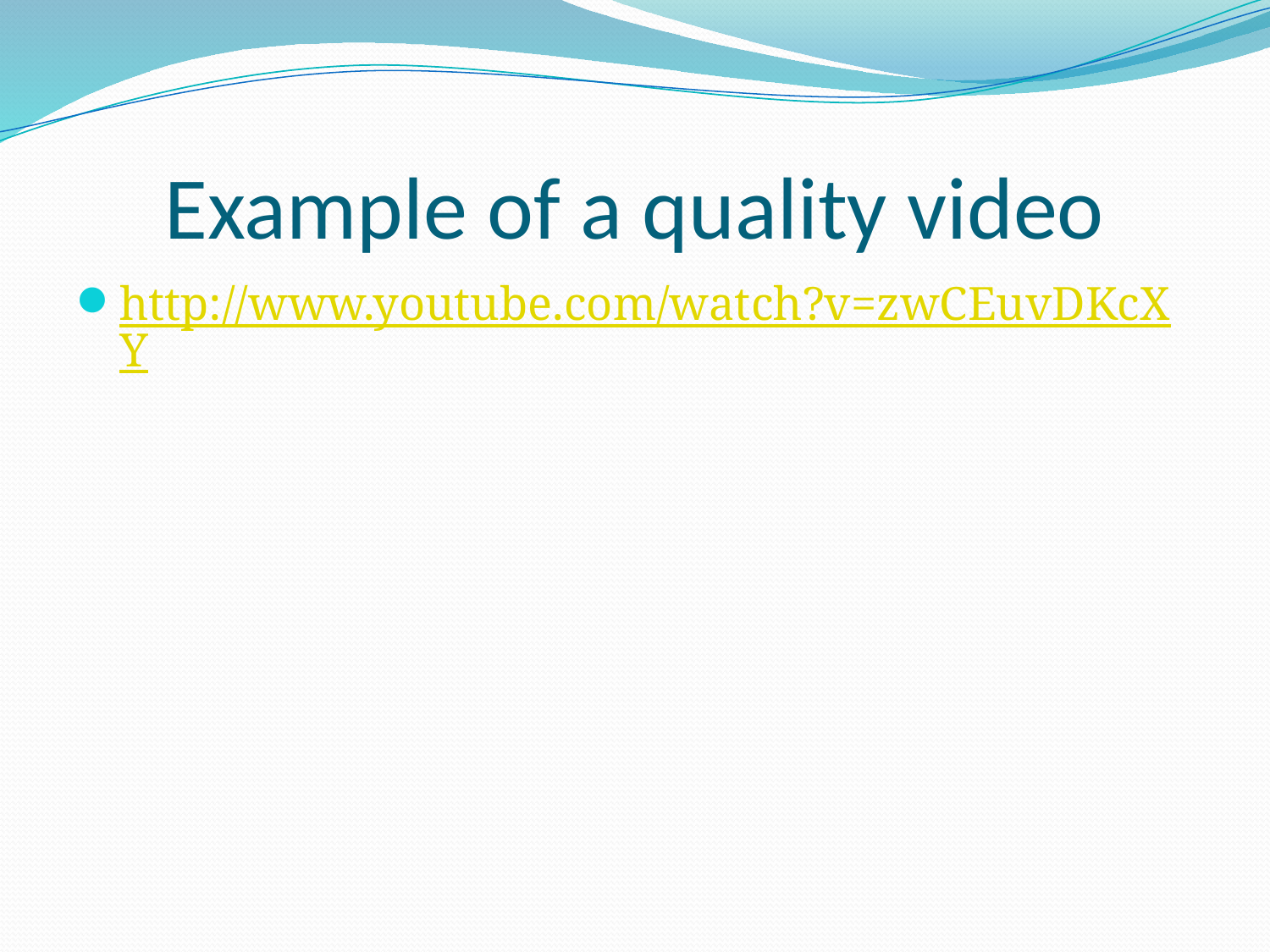

# Example of a quality video
http://www.youtube.com/watch?v=zwCEuvDKcXY